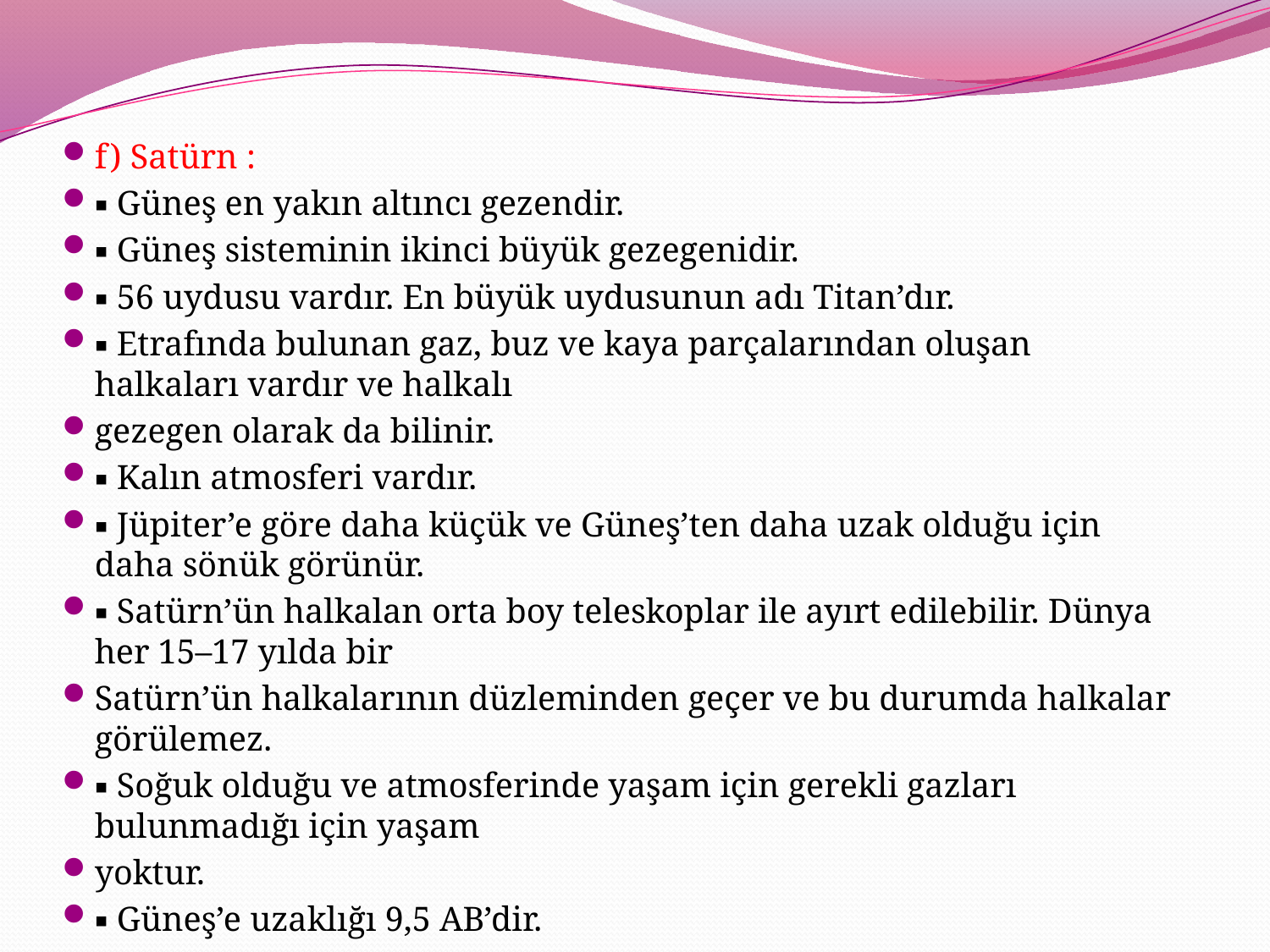

f) Satürn :
▪ Güneş en yakın altıncı gezendir.
▪ Güneş sisteminin ikinci büyük gezegenidir.
▪ 56 uydusu vardır. En büyük uydusunun adı Titan’dır.
▪ Etrafında bulunan gaz, buz ve kaya parçalarından oluşan halkaları vardır ve halkalı
gezegen olarak da bilinir.
▪ Kalın atmosferi vardır.
▪ Jüpiter’e göre daha küçük ve Güneş’ten daha uzak olduğu için daha sönük görünür.
▪ Satürn’ün halkalan orta boy teleskoplar ile ayırt edilebilir. Dünya her 15–17 yılda bir
Satürn’ün halkalarının düzleminden geçer ve bu durumda halkalar görülemez.
▪ Soğuk olduğu ve atmosferinde yaşam için gerekli gazları bulunmadığı için yaşam
yoktur.
▪ Güneş’e uzaklığı 9,5 AB’dir.